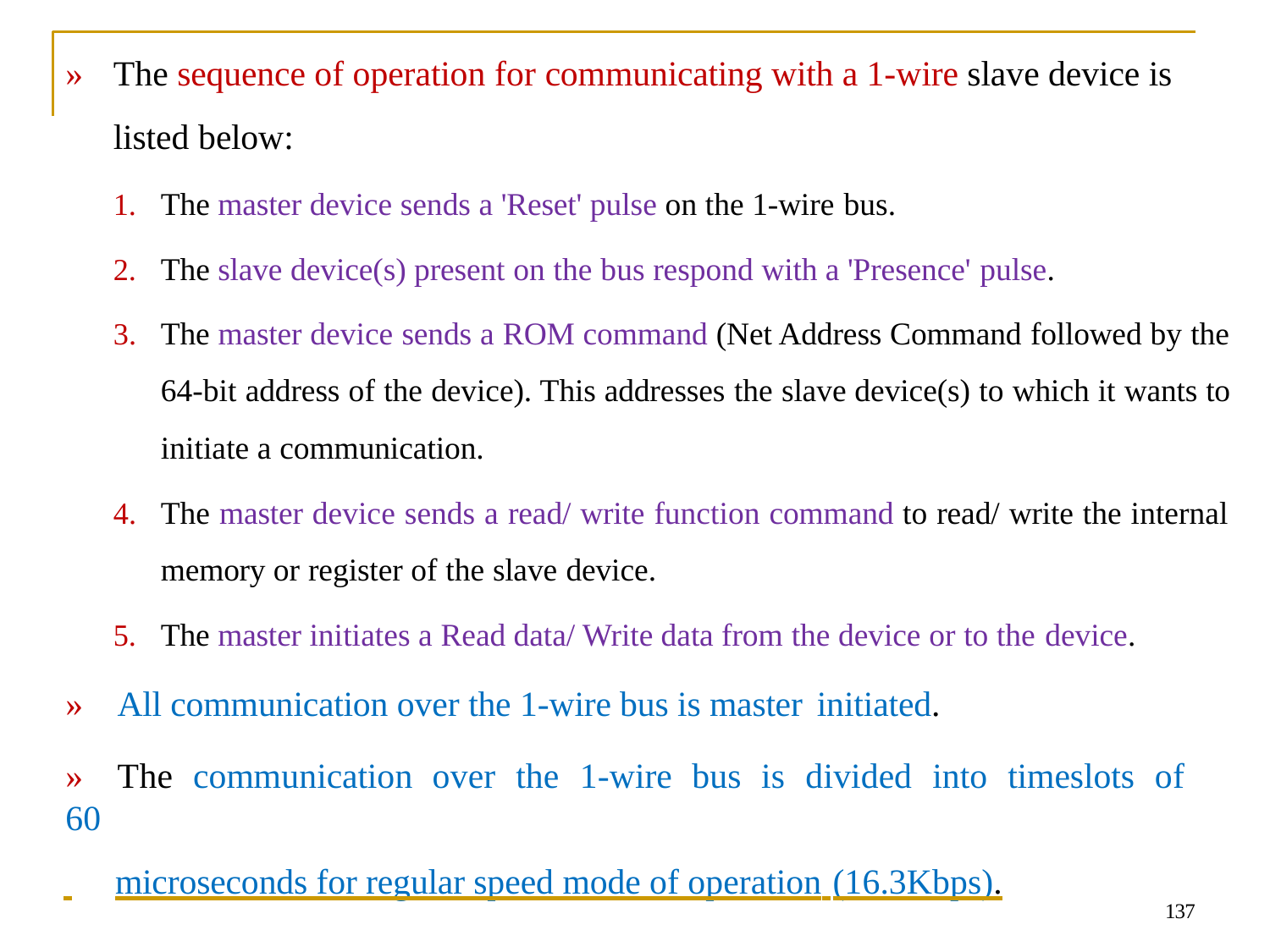

# »	The sequence of operation for communicating with a 1-wire slave device is  listed below:
The master device sends a 'Reset' pulse on the 1-wire bus.
The slave device(s) present on the bus respond with a 'Presence' pulse.
The master device sends a ROM command (Net Address Command followed by the  64-bit address of the device). This addresses the slave device(s) to which it wants to  initiate a communication.
The master device sends a read/ write function command to read/ write the internal  memory or register of the slave device.
The master initiates a Read data/ Write data from the device or to the device.
»	All communication over the 1-wire bus is master initiated.
»	The	communication	over	the	1-wire	bus	is	divided	into	timeslots	of	60
 	microseconds for regular speed mode of operation (16.3Kbps).
137